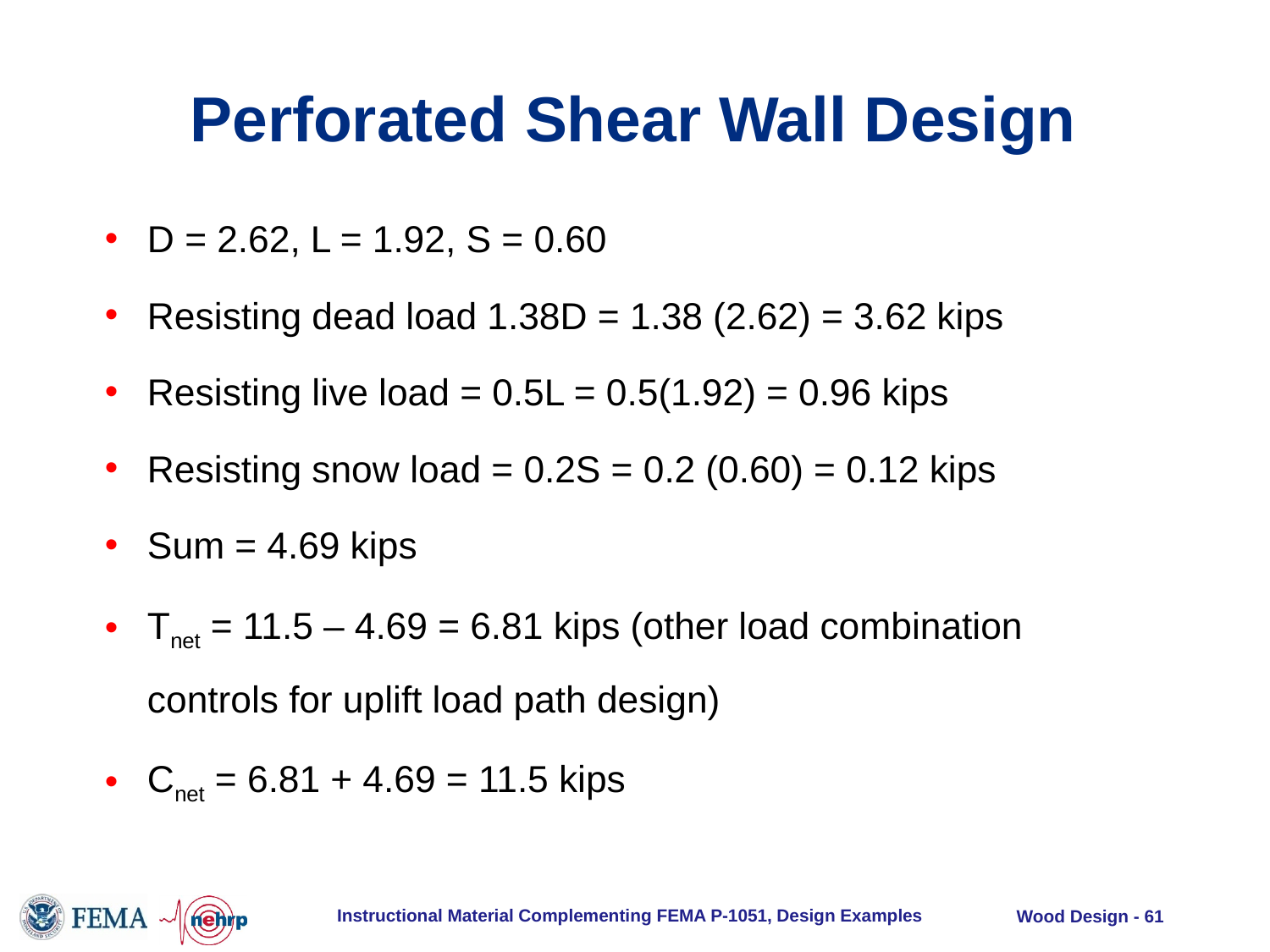

# Perforated Shear Wall Design
D = 2.62, L = 1.92, S = 0.60
Resisting dead load 1.38D = 1.38 (2.62) = 3.62 kips
Resisting live load = 0.5L = 0.5(1.92) = 0.96 kips
Resisting snow load = 0.2S = 0.2 (0.60) = 0.12 kips
Sum = 4.69 kips
Tnet = 11.5 – 4.69 = 6.81 kips (other load combination controls for uplift load path design)
Cnet = 6.81 + 4.69 = 11.5 kips